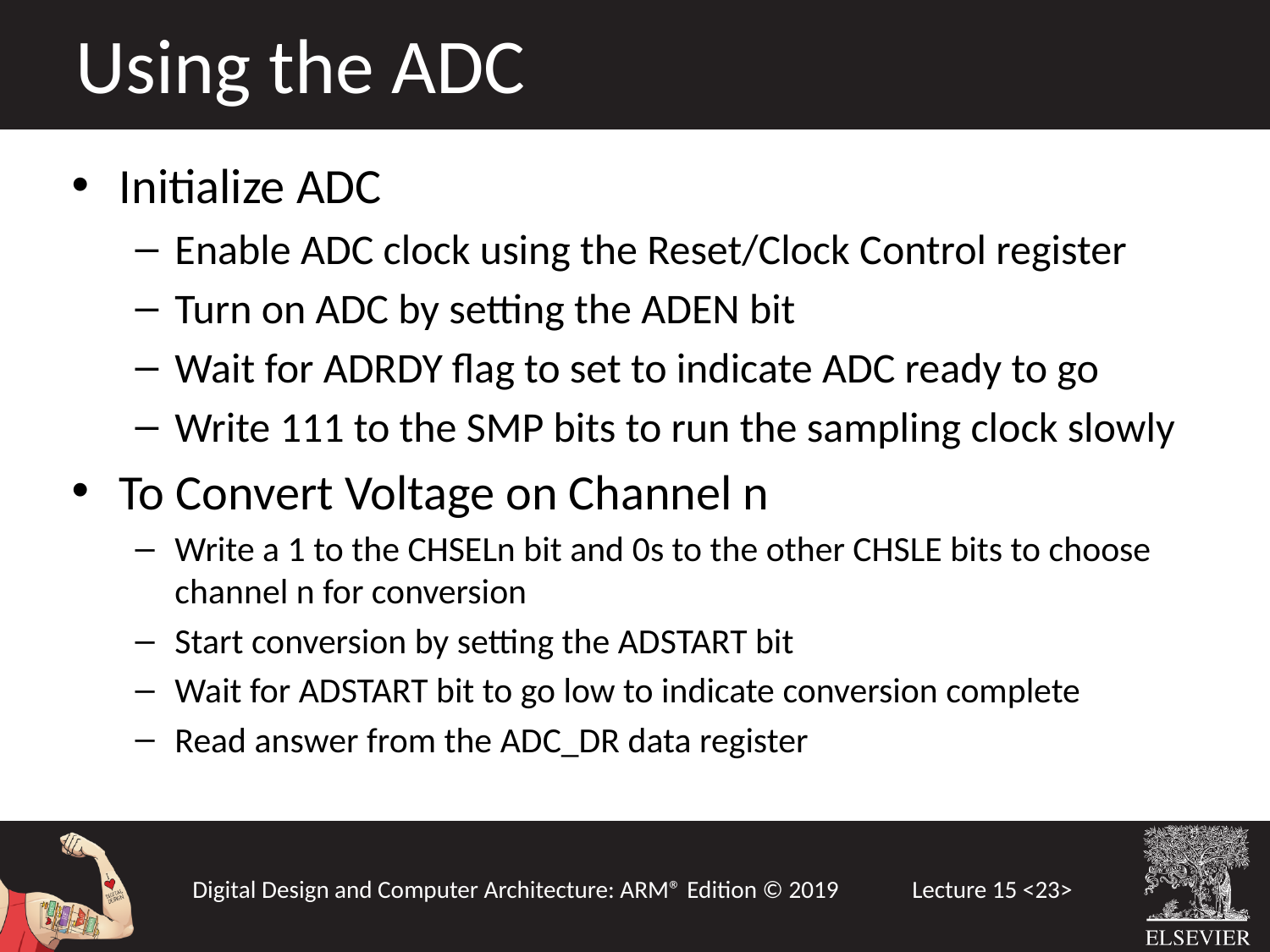

Using the ADC
Initialize ADC
Enable ADC clock using the Reset/Clock Control register
Turn on ADC by setting the ADEN bit
Wait for ADRDY flag to set to indicate ADC ready to go
Write 111 to the SMP bits to run the sampling clock slowly
To Convert Voltage on Channel n
Write a 1 to the CHSELn bit and 0s to the other CHSLE bits to choose channel n for conversion
Start conversion by setting the ADSTART bit
Wait for ADSTART bit to go low to indicate conversion complete
Read answer from the ADC_DR data register